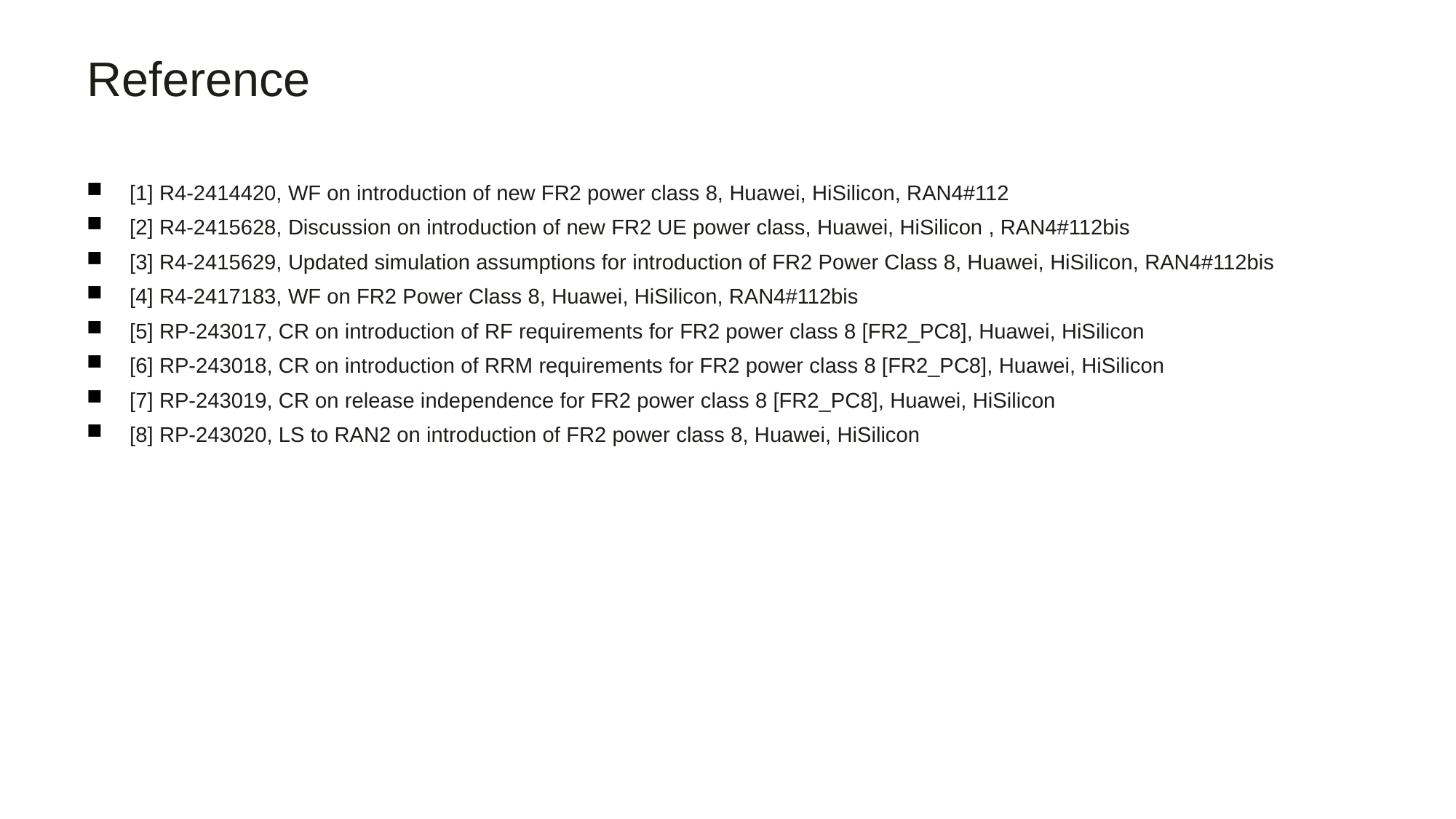

Reference
[1] R4-2414420, WF on introduction of new FR2 power class 8, Huawei, HiSilicon, RAN4#112
[2] R4-2415628, Discussion on introduction of new FR2 UE power class, Huawei, HiSilicon , RAN4#112bis
[3] R4-2415629, Updated simulation assumptions for introduction of FR2 Power Class 8, Huawei, HiSilicon, RAN4#112bis
[4] R4-2417183, WF on FR2 Power Class 8, Huawei, HiSilicon, RAN4#112bis
[5] RP-243017, CR on introduction of RF requirements for FR2 power class 8 [FR2_PC8], Huawei, HiSilicon
[6] RP-243018, CR on introduction of RRM requirements for FR2 power class 8 [FR2_PC8], Huawei, HiSilicon
[7] RP-243019, CR on release independence for FR2 power class 8 [FR2_PC8], Huawei, HiSilicon
[8] RP-243020, LS to RAN2 on introduction of FR2 power class 8, Huawei, HiSilicon